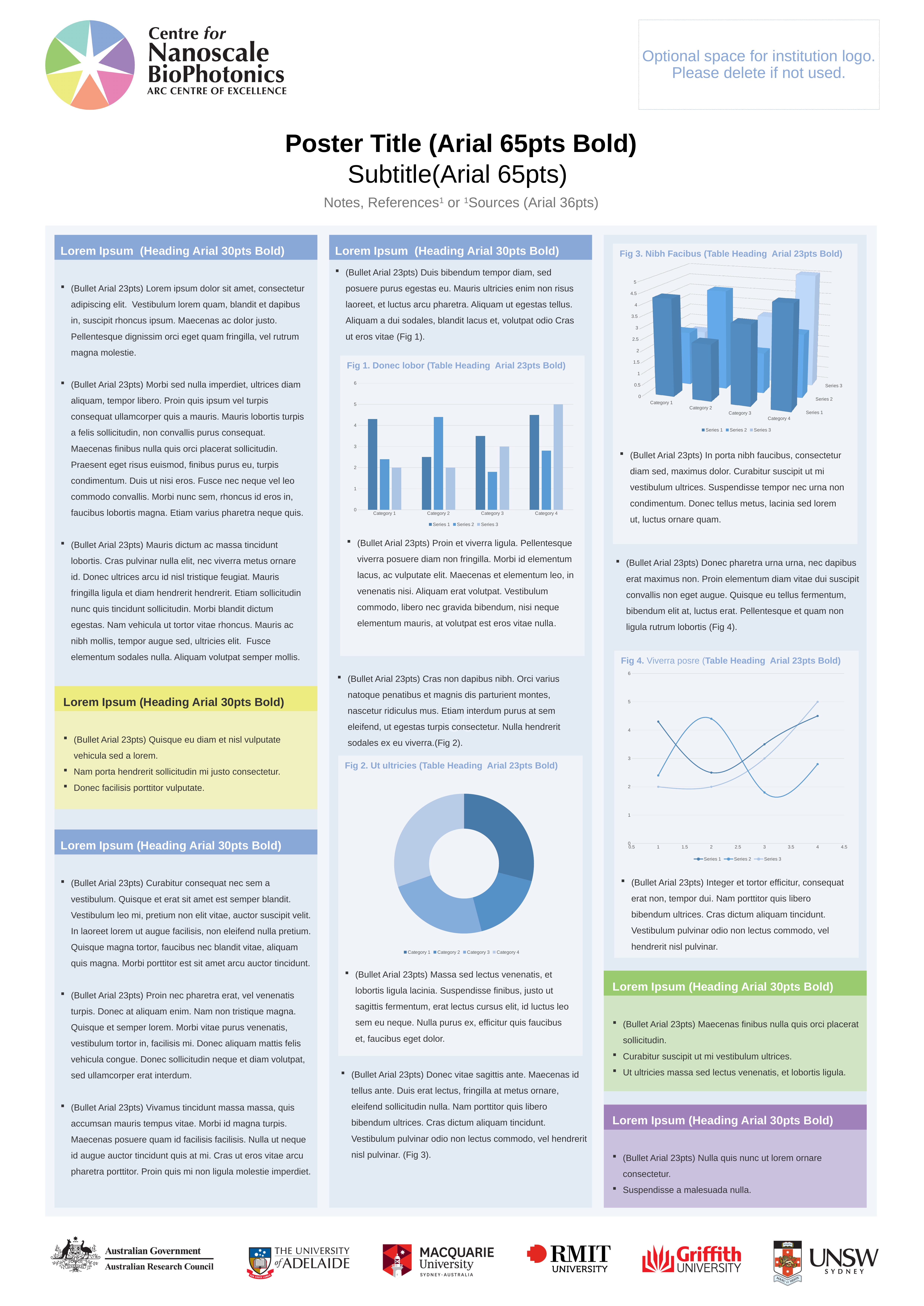

Optional space for institution logo. Please delete if not used.
Poster Title (Arial 65pts Bold)
Subtitle(Arial 65pts)
Notes, References1 or 1Sources (Arial 36pts)
80
Lorem Ipsum  (Heading Arial 30pts Bold)

(Bullet Arial 23pts) Lorem ipsum dolor sit amet, consectetur adipiscing elit.  Vestibulum lorem quam, blandit et dapibus in, suscipit rhoncus ipsum. Maecenas ac dolor justo. Pellentesque dignissim orci eget quam fringilla, vel rutrum magna molestie.

(Bullet Arial 23pts) Morbi sed nulla imperdiet, ultrices diam aliquam, tempor libero. Proin quis ipsum vel turpis consequat ullamcorper quis a mauris. Mauris lobortis turpis a felis sollicitudin, non convallis purus consequat. Maecenas finibus nulla quis orci placerat sollicitudin. Praesent eget risus euismod, finibus purus eu, turpis condimentum. Duis ut nisi eros. Fusce nec neque vel leo commodo convallis. Morbi nunc sem, rhoncus id eros in, faucibus lobortis magna. Etiam varius pharetra neque quis.

(Bullet Arial 23pts) Mauris dictum ac massa tincidunt lobortis. Cras pulvinar nulla elit, nec viverra metus ornare id. Donec ultrices arcu id nisl tristique feugiat. Mauris fringilla ligula et diam hendrerit hendrerit. Etiam sollicitudin nunc quis tincidunt sollicitudin. Morbi blandit dictum egestas. Nam vehicula ut tortor vitae rhoncus. Mauris ac nibh mollis, tempor augue sed, ultricies elit.  Fusce elementum sodales nulla. Aliquam volutpat semper mollis.

Lorem Ipsum  (Heading Arial 30pts Bold)
(Bullet Arial 23pts) Duis bibendum tempor diam, sed posuere purus egestas eu. Mauris ultricies enim non risus laoreet, et luctus arcu pharetra. Aliquam ut egestas tellus. Aliquam a dui sodales, blandit lacus et, volutpat odio Cras ut eros vitae (Fig 1).

Fig 3. Nibh Facibus (Table Heading  Arial 23pts Bold)

(Bullet Arial 23pts) In porta nibh faucibus, consectetur diam sed, maximus dolor. Curabitur suscipit ut mi vestibulum ultrices. Suspendisse tempor nec urna non condimentum. Donec tellus metus, lacinia sed lorem ut, luctus ornare quam.

[unsupported chart]

Fig 1. Donec lobor (Table Heading  Arial 23pts Bold)

(Bullet Arial 23pts) Proin et viverra ligula. Pellentesque viverra posuere diam non fringilla. Morbi id elementum lacus, ac vulputate elit. Maecenas et elementum leo, in venenatis nisi. Aliquam erat volutpat. Vestibulum commodo, libero nec gravida bibendum, nisi neque elementum mauris, at volutpat est eros vitae nulla.

### Chart

| Category | Series 1 | Series 2 | Series 3 |
|---|---|---|---|
| Category 1 | 4.3 | 2.4 | 2.0 |
| Category 2 | 2.5 | 4.4 | 2.0 |
| Category 3 | 3.5 | 1.8 | 3.0 |
| Category 4 | 4.5 | 2.8 | 5.0 |
(Bullet Arial 23pts) Donec pharetra urna urna, nec dapibus erat maximus non. Proin elementum diam vitae dui suscipit convallis non eget augue. Quisque eu tellus fermentum, bibendum elit at, luctus erat. Pellentesque et quam non ligula rutrum lobortis (Fig 4).
Fig 4. Viverra posre (Table Heading  Arial 23pts Bold)

(Bullet Arial 23pts) Integer et tortor efficitur, consequat erat non, tempor dui. Nam porttitor quis libero bibendum ultrices. Cras dictum aliquam tincidunt. Vestibulum pulvinar odio non lectus commodo, vel hendrerit nisl pulvinar.

(Bullet Arial 23pts) Cras non dapibus nibh. Orci varius natoque penatibus et magnis dis parturient montes, nascetur ridiculus mus. Etiam interdum purus at sem eleifend, ut egestas turpis consectetur. Nulla hendrerit sodales ex eu viverra.(Fig 2).

### Chart

| Category | Series 1 | Series 2 | Series 3 |
|---|---|---|---|

Lorem Ipsum (Heading Arial 30pts Bold)

(Bullet Arial 23pts) Quisque eu diam et nisl vulputate vehicula sed a lorem.
Nam porta hendrerit sollicitudin mi justo consectetur.
Donec facilisis porttitor vulputate.
Fig 2. Ut ultricies (Table Heading  Arial 23pts Bold)

(Bullet Arial 23pts) Massa sed lectus venenatis, et lobortis ligula lacinia. Suspendisse finibus, justo ut sagittis fermentum, erat lectus cursus elit, id luctus leo sem eu neque. Nulla purus ex, efficitur quis faucibus et, faucibus eget dolor.

### Chart

| Category | Series 1 |
|---|---|
| Category 1 | 4.3 |
| Category 2 | 2.5 |
| Category 3 | 3.5 |
| Category 4 | 4.5 |
Lorem Ipsum (Heading Arial 30pts Bold)

(Bullet Arial 23pts) Curabitur consequat nec sem a vestibulum. Quisque et erat sit amet est semper blandit. Vestibulum leo mi, pretium non elit vitae, auctor suscipit velit. In laoreet lorem ut augue facilisis, non eleifend nulla pretium. Quisque magna tortor, faucibus nec blandit vitae, aliquam quis magna. Morbi porttitor est sit amet arcu auctor tincidunt.

(Bullet Arial 23pts) Proin nec pharetra erat, vel venenatis turpis. Donec at aliquam enim. Nam non tristique magna. Quisque et semper lorem. Morbi vitae purus venenatis, vestibulum tortor in, facilisis mi. Donec aliquam mattis felis vehicula congue. Donec sollicitudin neque et diam volutpat, sed ullamcorper erat interdum.

(Bullet Arial 23pts) Vivamus tincidunt massa massa, quis accumsan mauris tempus vitae. Morbi id magna turpis. Maecenas posuere quam id facilisis facilisis. Nulla ut neque id augue auctor tincidunt quis at mi. Cras ut eros vitae arcu pharetra porttitor. Proin quis mi non ligula molestie imperdiet.

Lorem Ipsum (Heading Arial 30pts Bold)

(Bullet Arial 23pts) Maecenas finibus nulla quis orci placerat sollicitudin.
Curabitur suscipit ut mi vestibulum ultrices.
Ut ultricies massa sed lectus venenatis, et lobortis ligula.
(Bullet Arial 23pts) Donec vitae sagittis ante. Maecenas id tellus ante. Duis erat lectus, fringilla at metus ornare, eleifend sollicitudin nulla. Nam porttitor quis libero bibendum ultrices. Cras dictum aliquam tincidunt. Vestibulum pulvinar odio non lectus commodo, vel hendrerit nisl pulvinar. (Fig 3).

Lorem Ipsum (Heading Arial 30pts Bold)

(Bullet Arial 23pts) Nulla quis nunc ut lorem ornare consectetur.
Suspendisse a malesuada nulla.